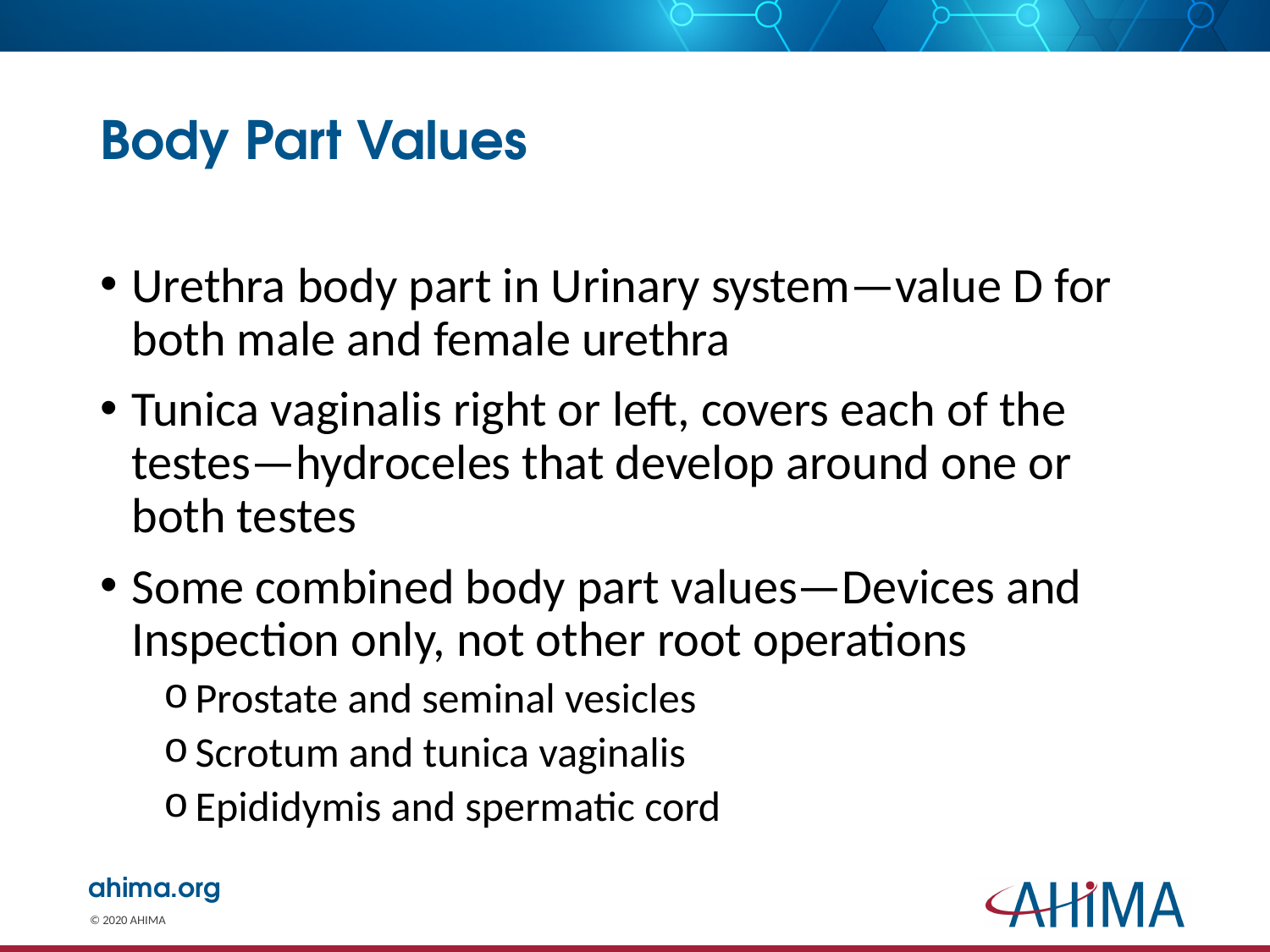

# Body Part Values
Urethra body part in Urinary system—value D for both male and female urethra
Tunica vaginalis right or left, covers each of the testes—hydroceles that develop around one or both testes
Some combined body part values—Devices and Inspection only, not other root operations
Prostate and seminal vesicles
Scrotum and tunica vaginalis
Epididymis and spermatic cord